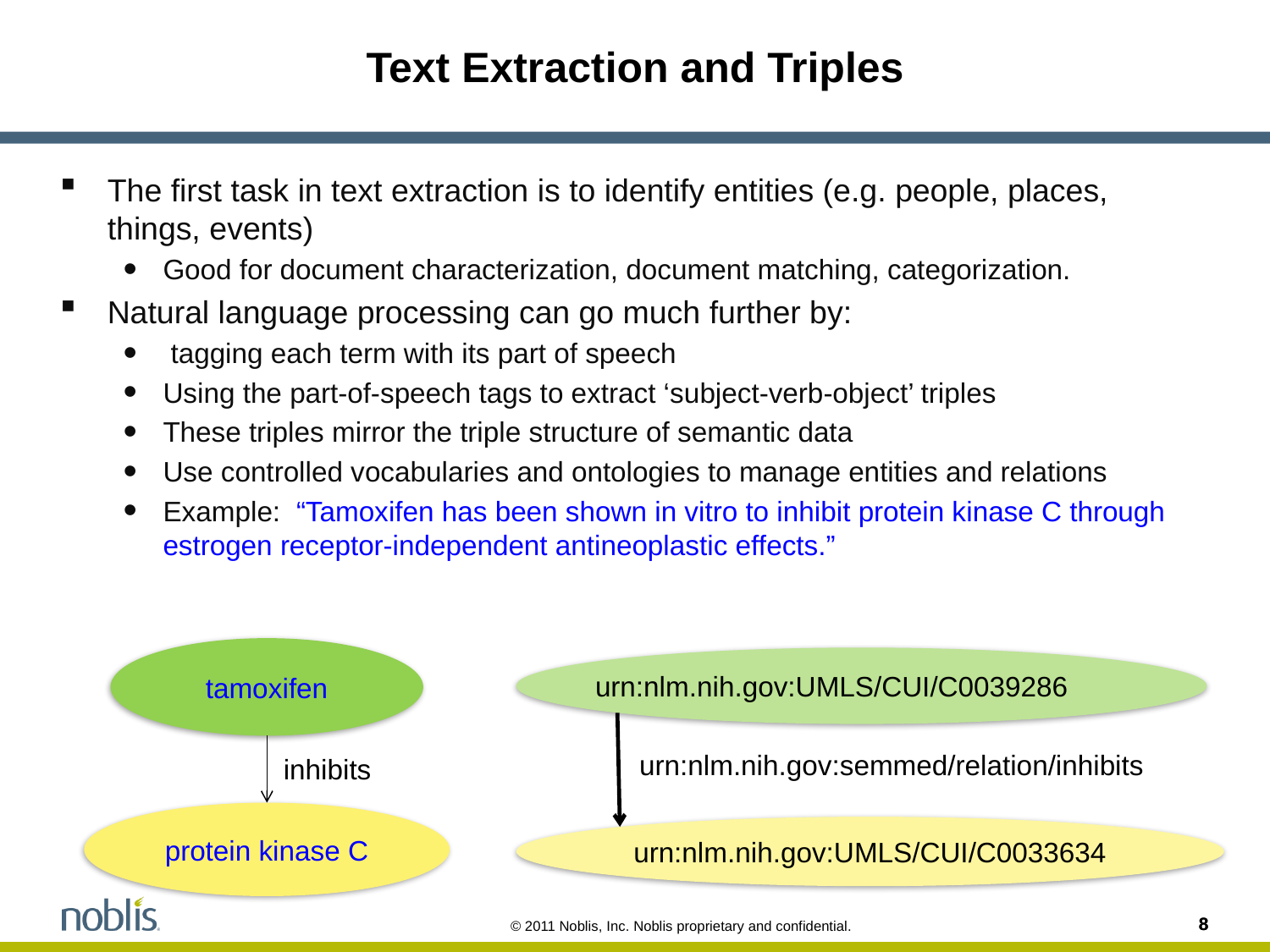

# Text Extraction and Triples
The first task in text extraction is to identify entities (e.g. people, places, things, events)
Good for document characterization, document matching, categorization.
Natural language processing can go much further by:
 tagging each term with its part of speech
Using the part-of-speech tags to extract ‘subject-verb-object’ triples
These triples mirror the triple structure of semantic data
Use controlled vocabularies and ontologies to manage entities and relations
Example:  “Tamoxifen has been shown in vitro to inhibit protein kinase C through estrogen receptor-independent antineoplastic effects.”
tamoxifen

urn:nlm.nih.gov:UMLS/CUI/C0039286
urn:nlm.nih.gov:semmed/relation/inhibits
inhibits
protein kinase C
urn:nlm.nih.gov:UMLS/CUI/C0033634